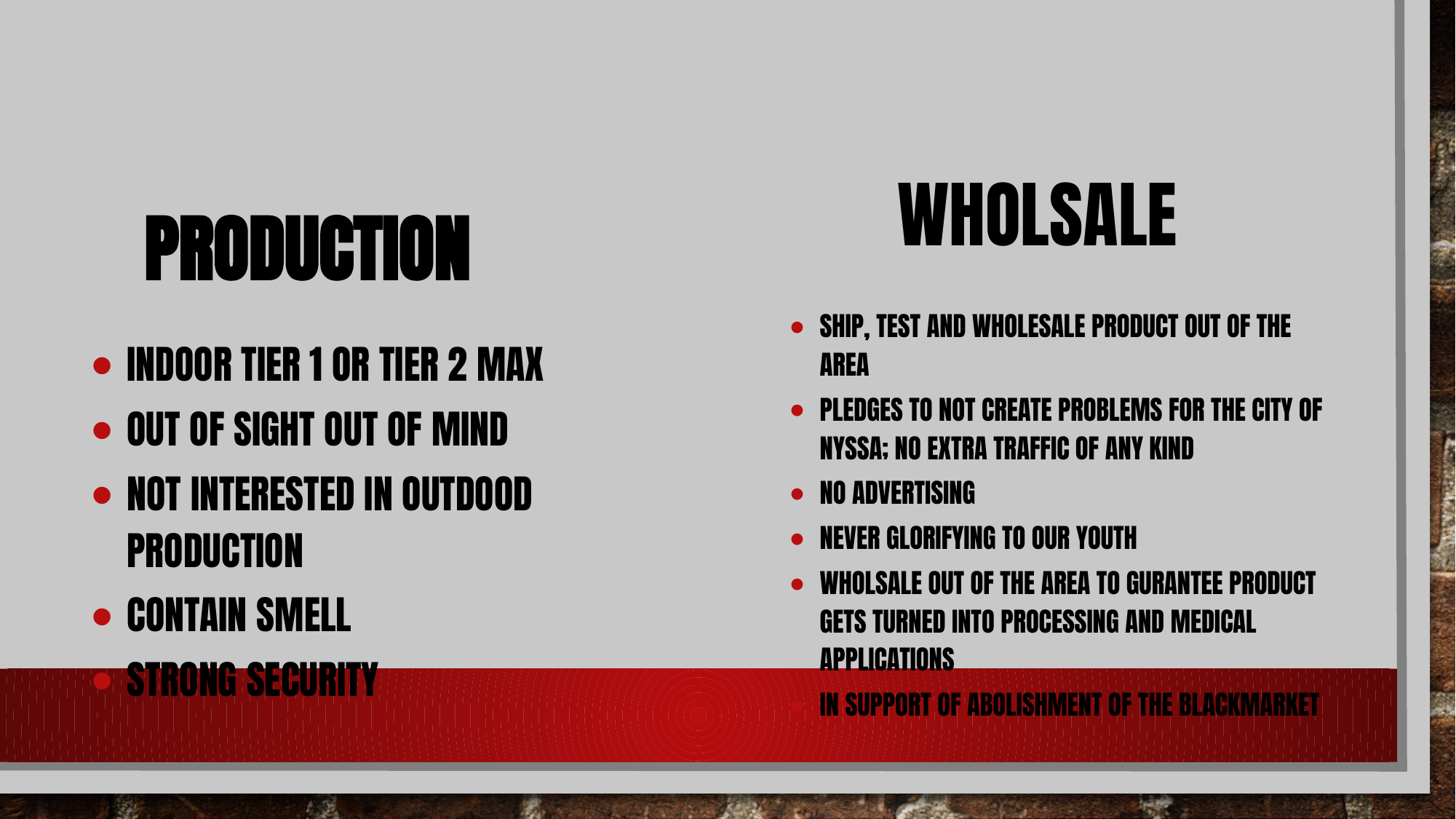

# TYPE OF LICENSSING:
Production
WHOLSALE
SHIP, TEST AND WHOLESALE PRODUCT OUT OF THE AREA
PLEDGES TO NOT CREATE PROBLEMS FOR THE CITY OF NYSSA; NO EXTRA TRAFFIC OF ANY KIND
NO ADVERTISING
NEVER GLORIFYING TO OUR YOUTH
WHOLSALE OUT OF THE AREA TO GURANTEE PRODUCT GETS TURNED INTO PROCESSING AND MEDICAL APPLICATIONS
IN SUPPORT OF ABOLISHMENT OF THE BLACKMARKET

INDOOR TIER 1 OR TIER 2 MAX
OUT OF SIGHT OUT OF MIND
NOT INTERESTED IN OUTDOOD PRODUCTION
CONTAIN SMELL
STRONG SECURITY